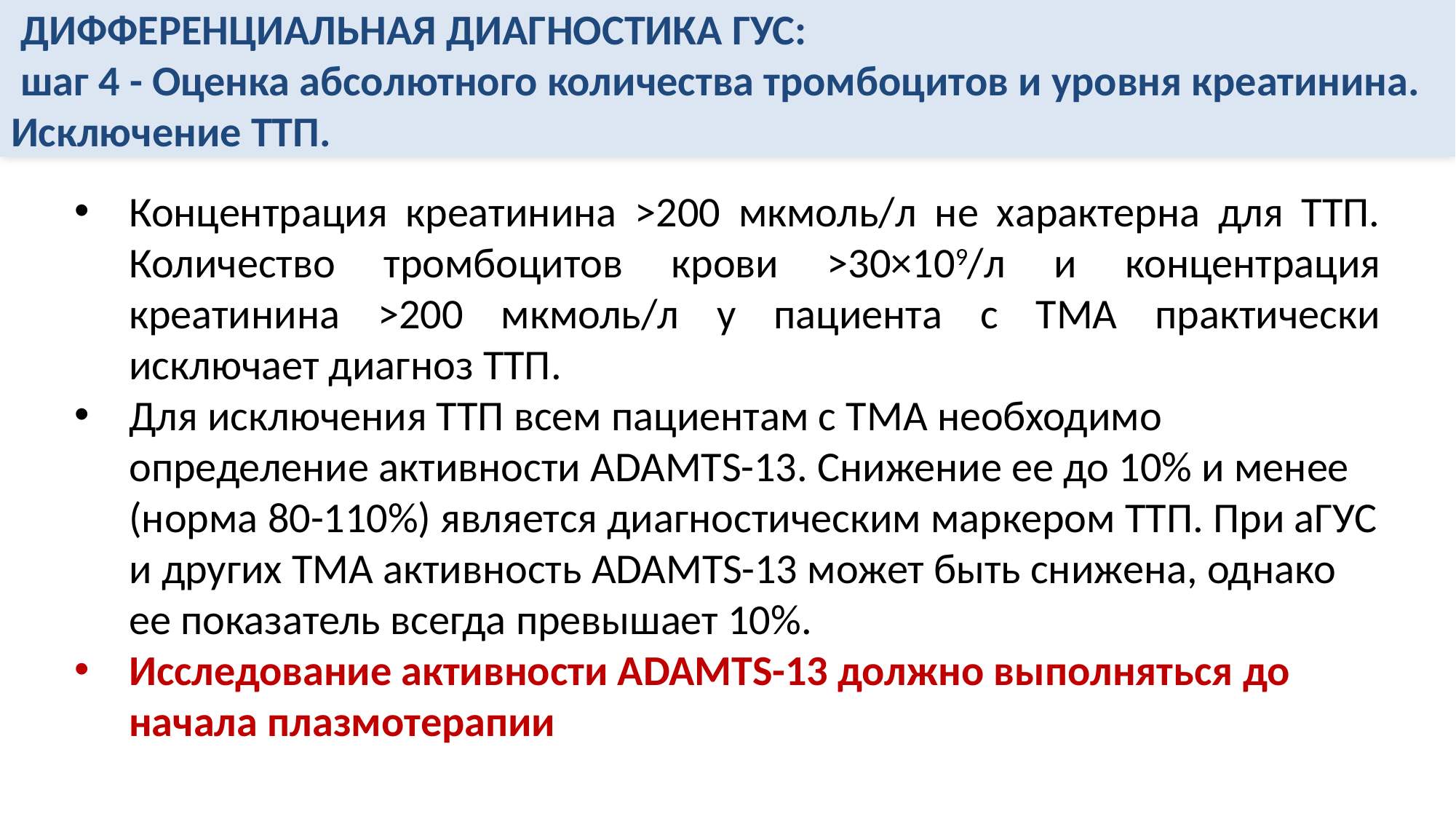

ДИФФЕРЕНЦИАЛЬНАЯ ДИАГНОСТИКА ГУС:
 шаг 4 - Оценка абсолютного количества тромбоцитов и уровня креатинина. Исключение ТТП.
Концентрация креатинина >200 мкмоль/л не характерна для ТТП. Количество тромбоцитов крови >30×109/л и концентрация креатинина >200 мкмоль/л у пациента с ТМА практически исключает диагноз ТТП.
Для исключения ТТП всем пациентам с ТМА необходимо определение активности ADAMTS-13. Снижение ее до 10% и менее (норма 80-110%) является диагностическим маркером ТТП. При аГУС и других ТМА активность ADAMTS-13 может быть снижена, однако ее показатель всегда превышает 10%.
Исследование активности ADAMTS-13 должно выполняться до начала плазмотерапии